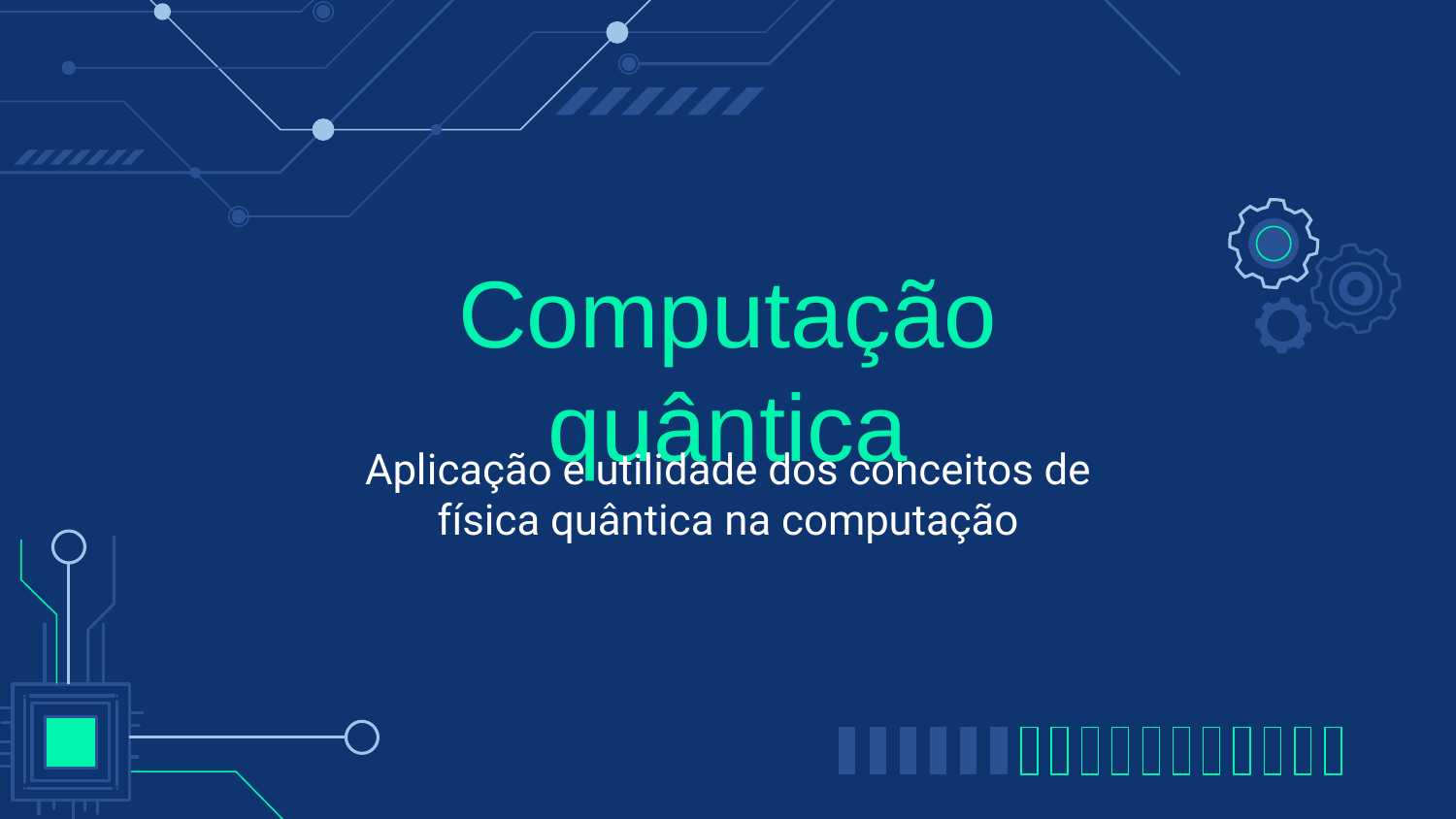

# Computação quântica
Aplicação e utilidade dos conceitos de física quântica na computação